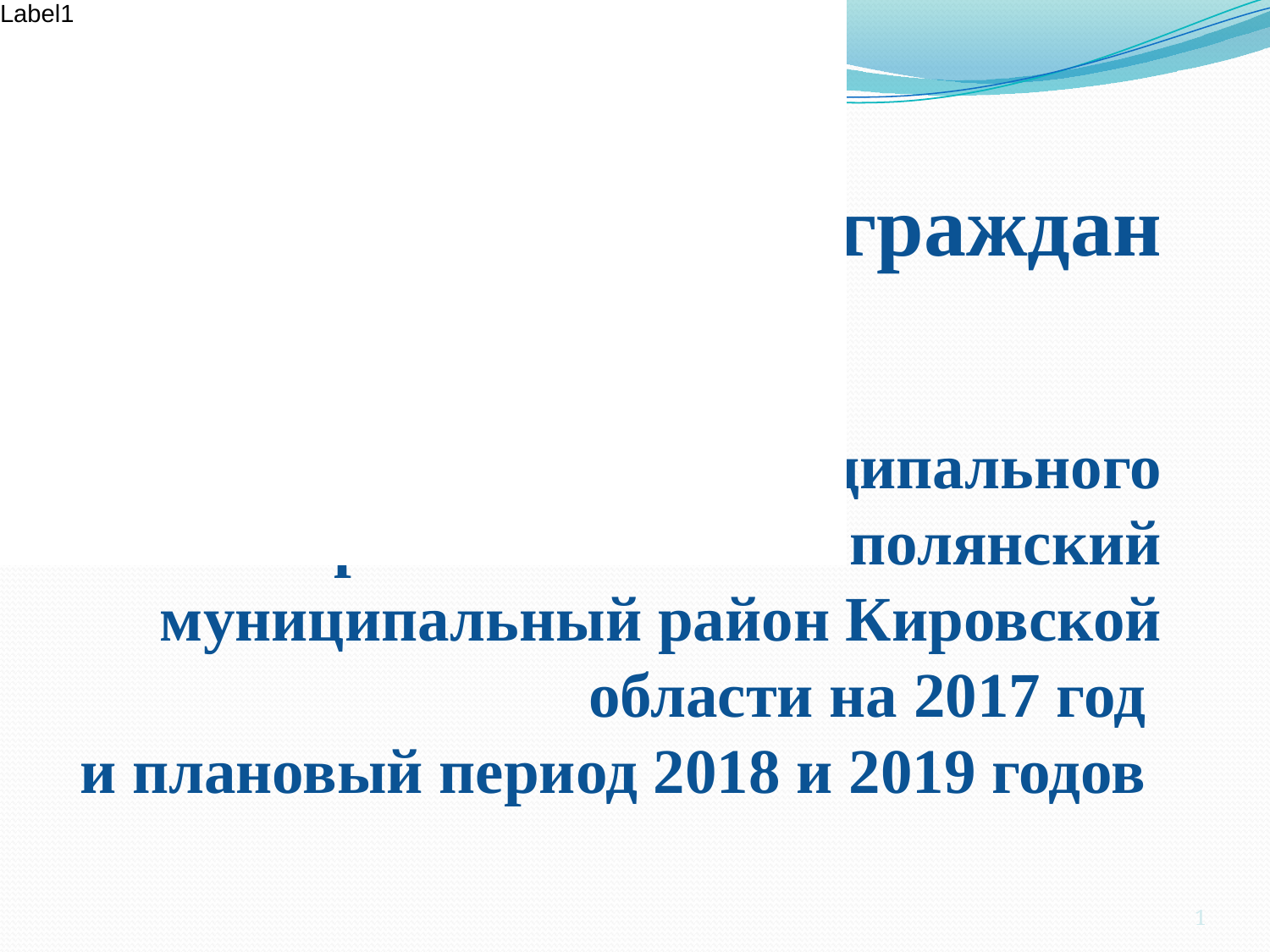

# Бюджет для граждан Бюджет муниципального образования Вятскополянский муниципальный район Кировской области на 2017 год и плановый период 2018 и 2019 годов
1